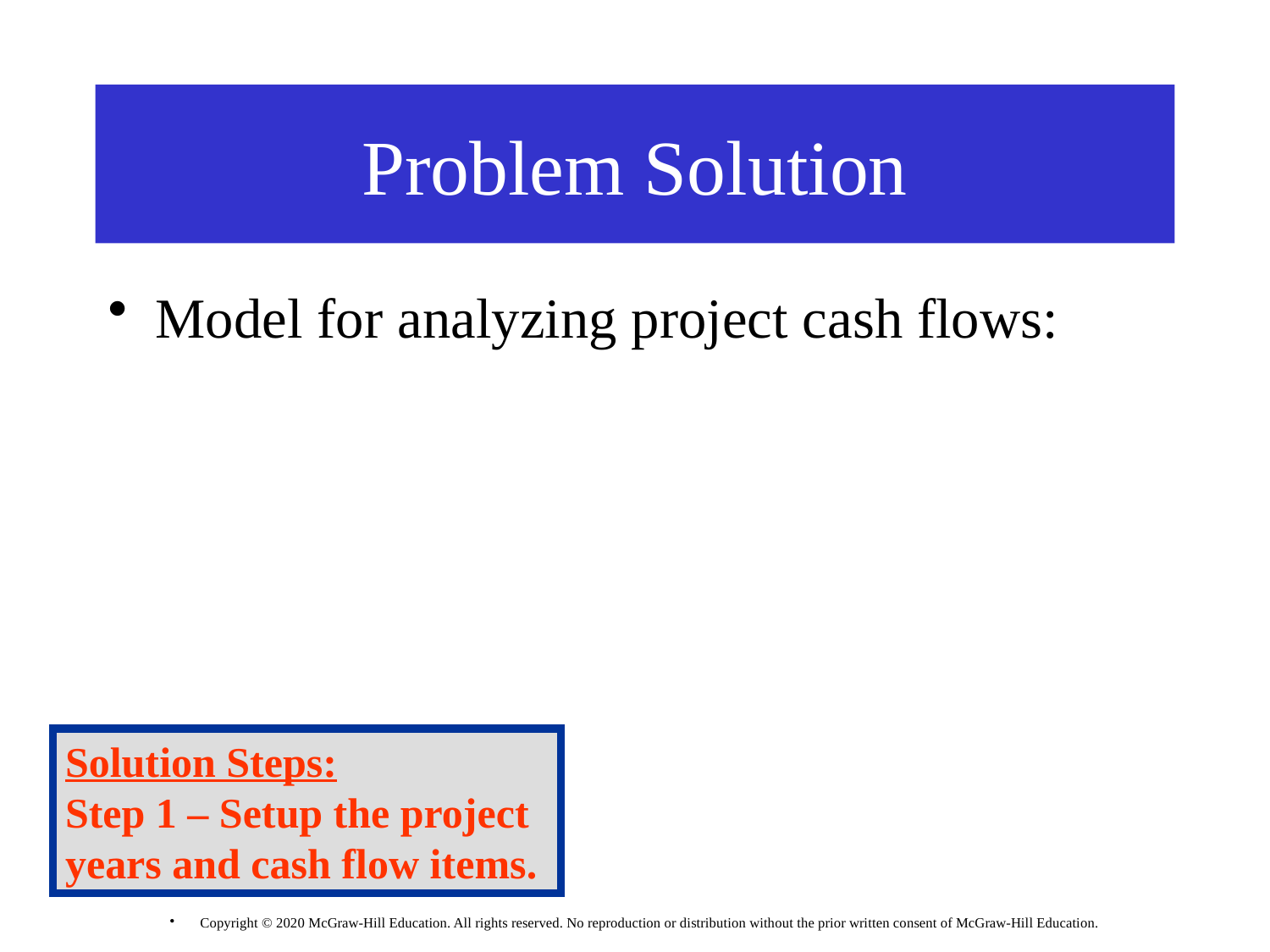

# Problem Solution
Model for analyzing project cash flows:

Solution Steps:
Step 1 – Setup the project years and cash flow items.